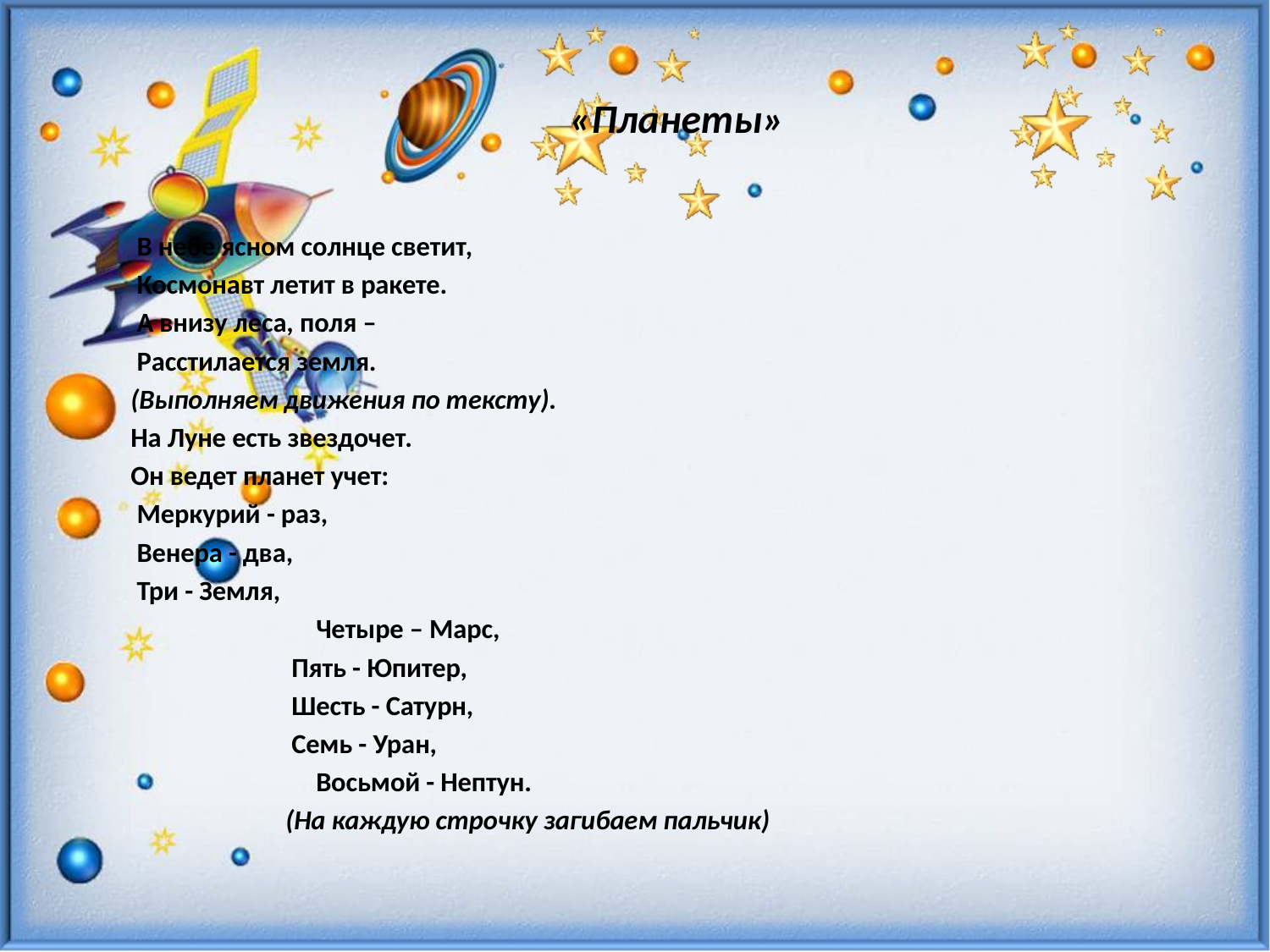

# «Планеты»
			   В небе ясном солнце светит,
			   Космонавт летит в ракете.
			   А внизу леса, поля –
			   Расстилается земля.
			  (Выполняем движения по тексту).
			  На Луне есть звездочет.
			  Он ведет планет учет:
			   Меркурий - раз,
 			   Венера - два,
			   Три - Земля,
	       Четыре – Марс,
		   Пять - Юпитер,
		   Шесть - Сатурн,
		   Семь - Уран,
	       Восьмой - Нептун.
		  (На каждую строчку загибаем пальчик)